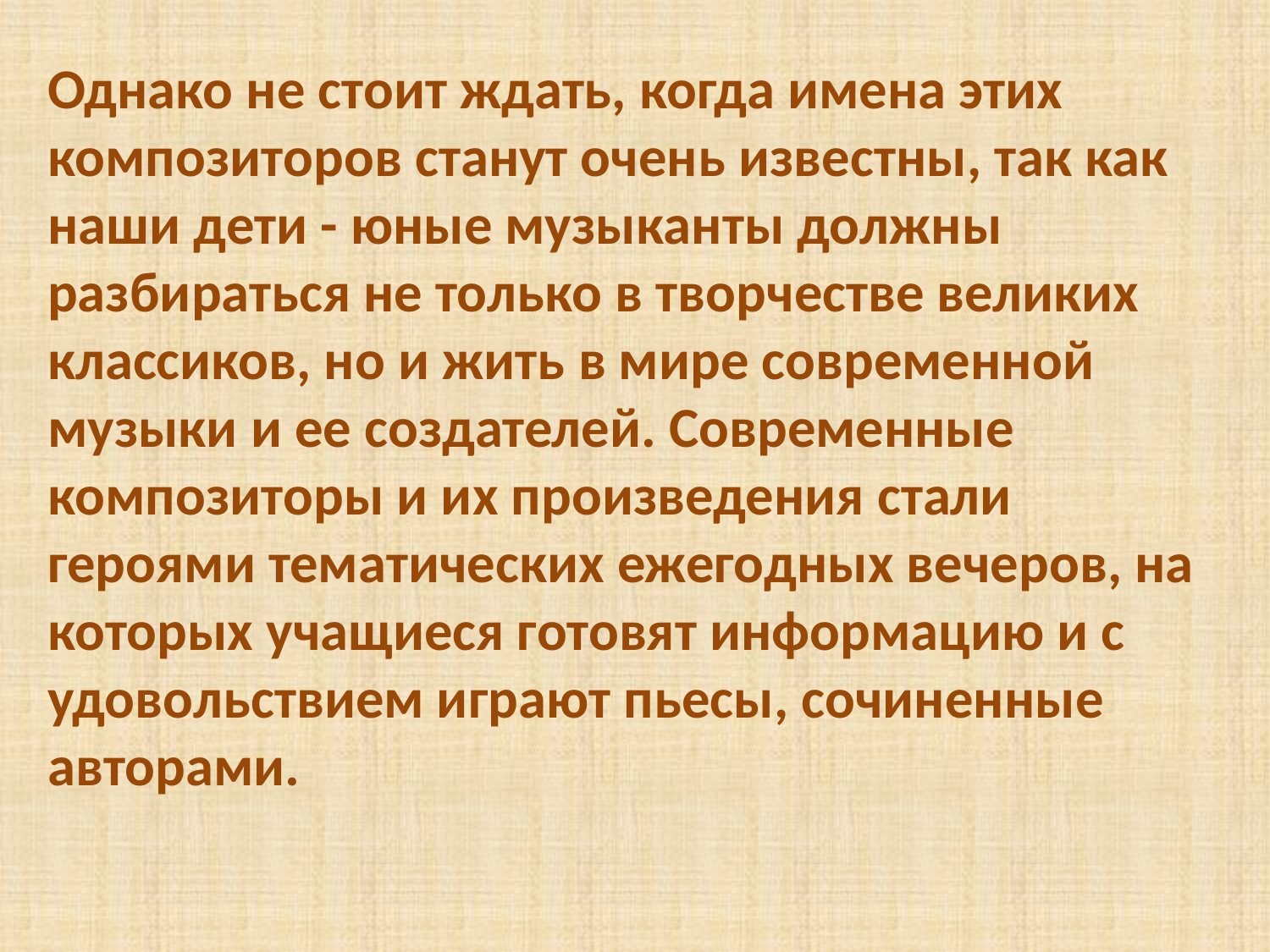

Однако не стоит ждать, когда имена этих композиторов станут очень известны, так как наши дети - юные музыканты должны разбираться не только в творчестве великих классиков, но и жить в мире современной музыки и ее создателей. Современные композиторы и их произведения стали героями тематических ежегодных вечеров, на которых учащиеся готовят информацию и с удовольствием играют пьесы, сочиненные авторами.